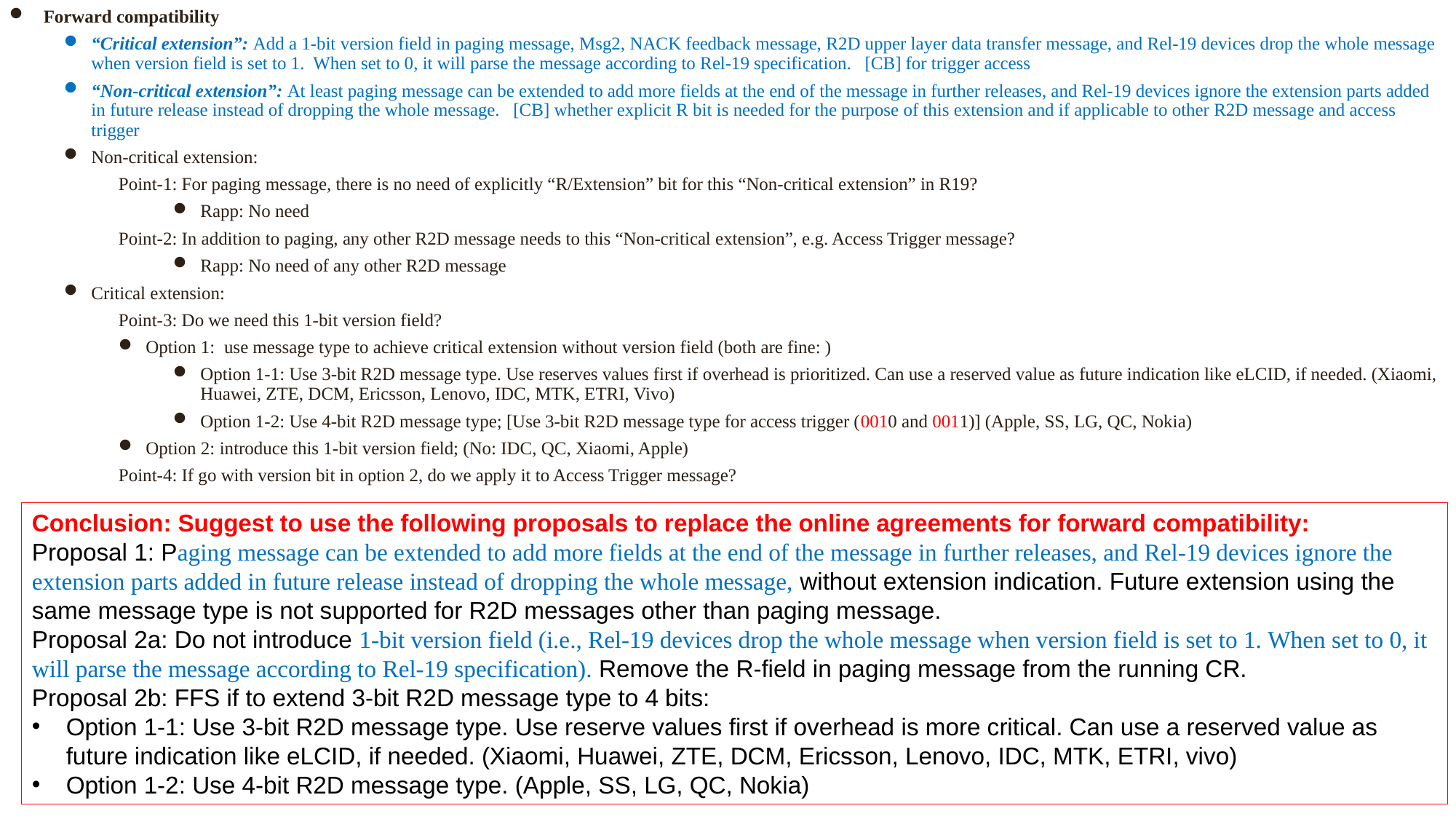

Forward compatibility
“Critical extension”: Add a 1-bit version field in paging message, Msg2, NACK feedback message, R2D upper layer data transfer message, and Rel-19 devices drop the whole message when version field is set to 1.  When set to 0, it will parse the message according to Rel-19 specification.   [CB] for trigger access
“Non-critical extension”: At least paging message can be extended to add more fields at the end of the message in further releases, and Rel-19 devices ignore the extension parts added in future release instead of dropping the whole message.   [CB] whether explicit R bit is needed for the purpose of this extension and if applicable to other R2D message and access trigger
Non-critical extension:
Point-1: For paging message, there is no need of explicitly “R/Extension” bit for this “Non-critical extension” in R19?
Rapp: No need
Point-2: In addition to paging, any other R2D message needs to this “Non-critical extension”, e.g. Access Trigger message?
Rapp: No need of any other R2D message
Critical extension:
Point-3: Do we need this 1-bit version field?
Option 1:  use message type to achieve critical extension without version field (both are fine: )
Option 1-1: Use 3-bit R2D message type. Use reserves values first if overhead is prioritized. Can use a reserved value as future indication like eLCID, if needed. (Xiaomi, Huawei, ZTE, DCM, Ericsson, Lenovo, IDC, MTK, ETRI, Vivo)
Option 1-2: Use 4-bit R2D message type; [Use 3-bit R2D message type for access trigger (0010 and 0011)] (Apple, SS, LG, QC, Nokia)
Option 2: introduce this 1-bit version field; (No: IDC, QC, Xiaomi, Apple)
Point-4: If go with version bit in option 2, do we apply it to Access Trigger message?
Conclusion: Suggest to use the following proposals to replace the online agreements for forward compatibility:
Proposal 1: Paging message can be extended to add more fields at the end of the message in further releases, and Rel-19 devices ignore the extension parts added in future release instead of dropping the whole message, without extension indication. Future extension using the same message type is not supported for R2D messages other than paging message.
Proposal 2a: Do not introduce 1-bit version field (i.e., Rel-19 devices drop the whole message when version field is set to 1. When set to 0, it will parse the message according to Rel-19 specification). Remove the R-field in paging message from the running CR.
Proposal 2b: FFS if to extend 3-bit R2D message type to 4 bits:
Option 1-1: Use 3-bit R2D message type. Use reserve values first if overhead is more critical. Can use a reserved value as future indication like eLCID, if needed. (Xiaomi, Huawei, ZTE, DCM, Ericsson, Lenovo, IDC, MTK, ETRI, vivo)
Option 1-2: Use 4-bit R2D message type. (Apple, SS, LG, QC, Nokia)